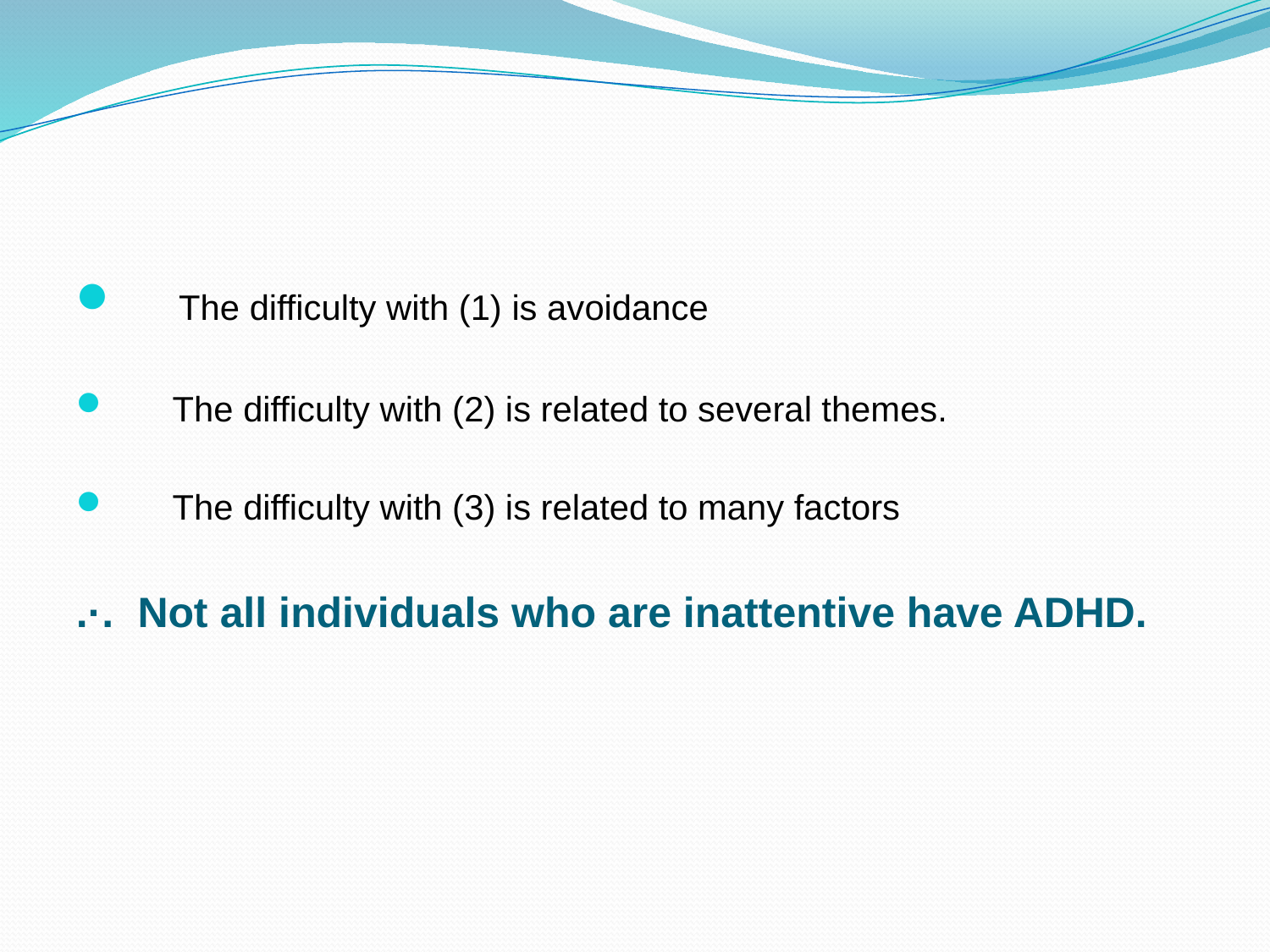

#
     The difficulty with (1) is avoidance

      The difficulty with (2) is related to several themes.

      The difficulty with (3) is related to many factors

.·.  Not all individuals who are inattentive have ADHD.